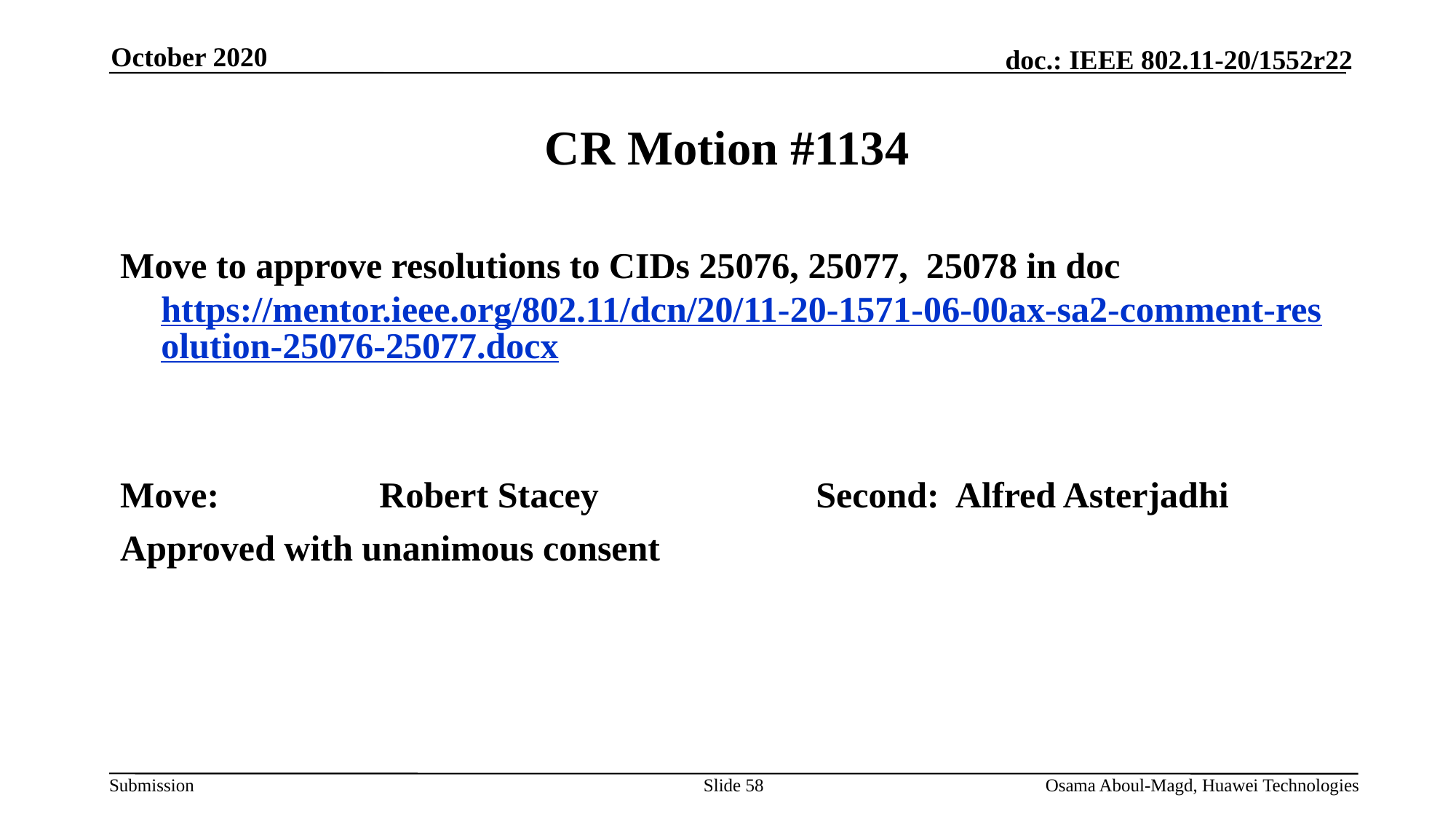

October 2020
# CR Motion #1134
Move to approve resolutions to CIDs 25076, 25077,  25078 in doc https://mentor.ieee.org/802.11/dcn/20/11-20-1571-06-00ax-sa2-comment-resolution-25076-25077.docx

Move:		Robert Stacey		Second:  Alfred Asterjadhi
Approved with unanimous consent

Slide 58
Osama Aboul-Magd, Huawei Technologies